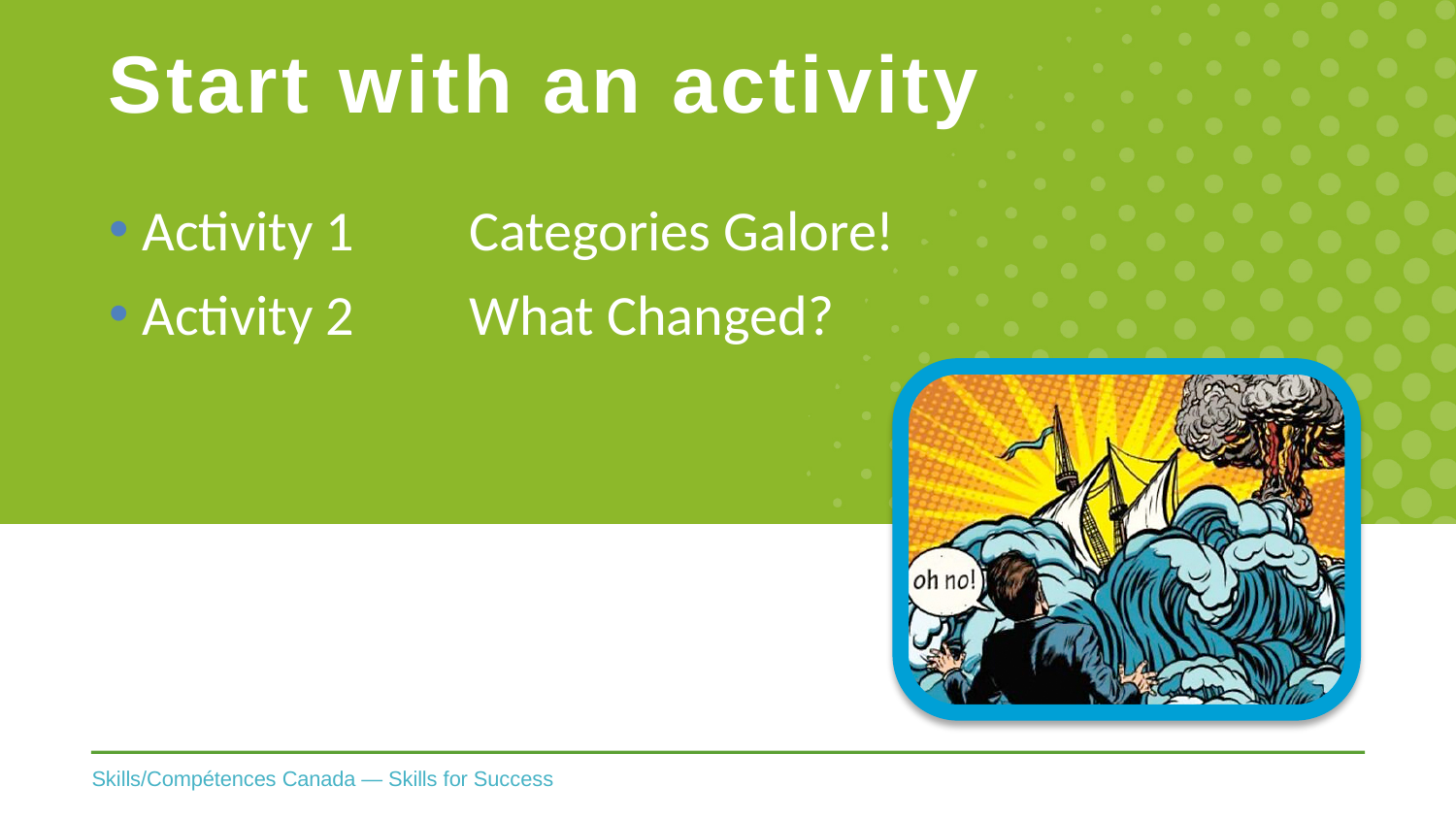

# Start with an activity
Activity 1  	Categories Galore!
Activity 2  	What Changed?